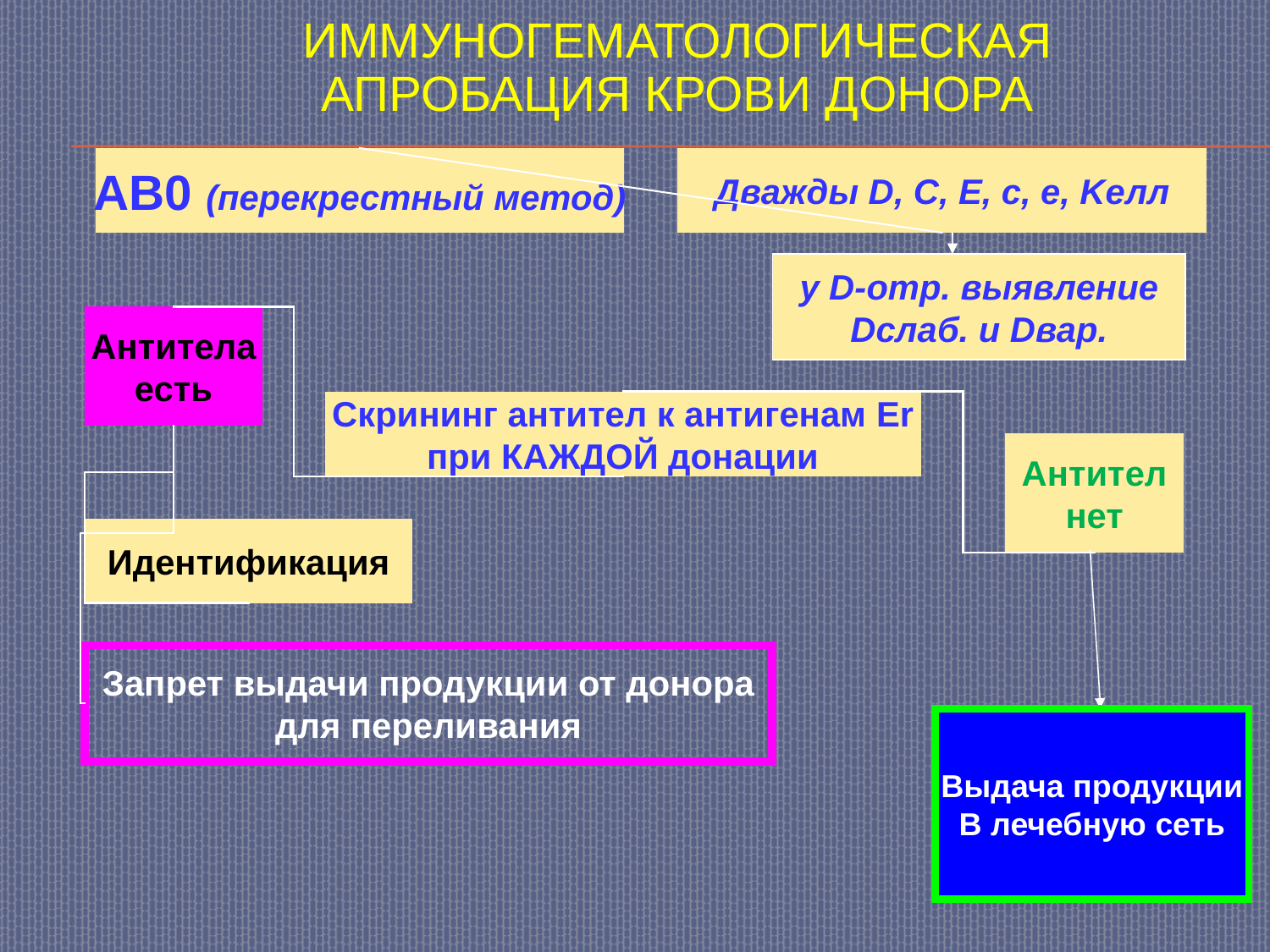

# Иммуногематологическая апробация крови донора
АВ0 (перекрестный метод)
Дважды D, C, E, c, е, Kелл

у D-отр. выявление
Dслаб. и Dвар.
Антитела
есть
Скрининг антител к антигенам Er
при КАЖДОЙ донации
Антител
нет
Идентификация

Запрет выдачи продукции от донора
для переливания
Выдача продукции
В лечебную сеть